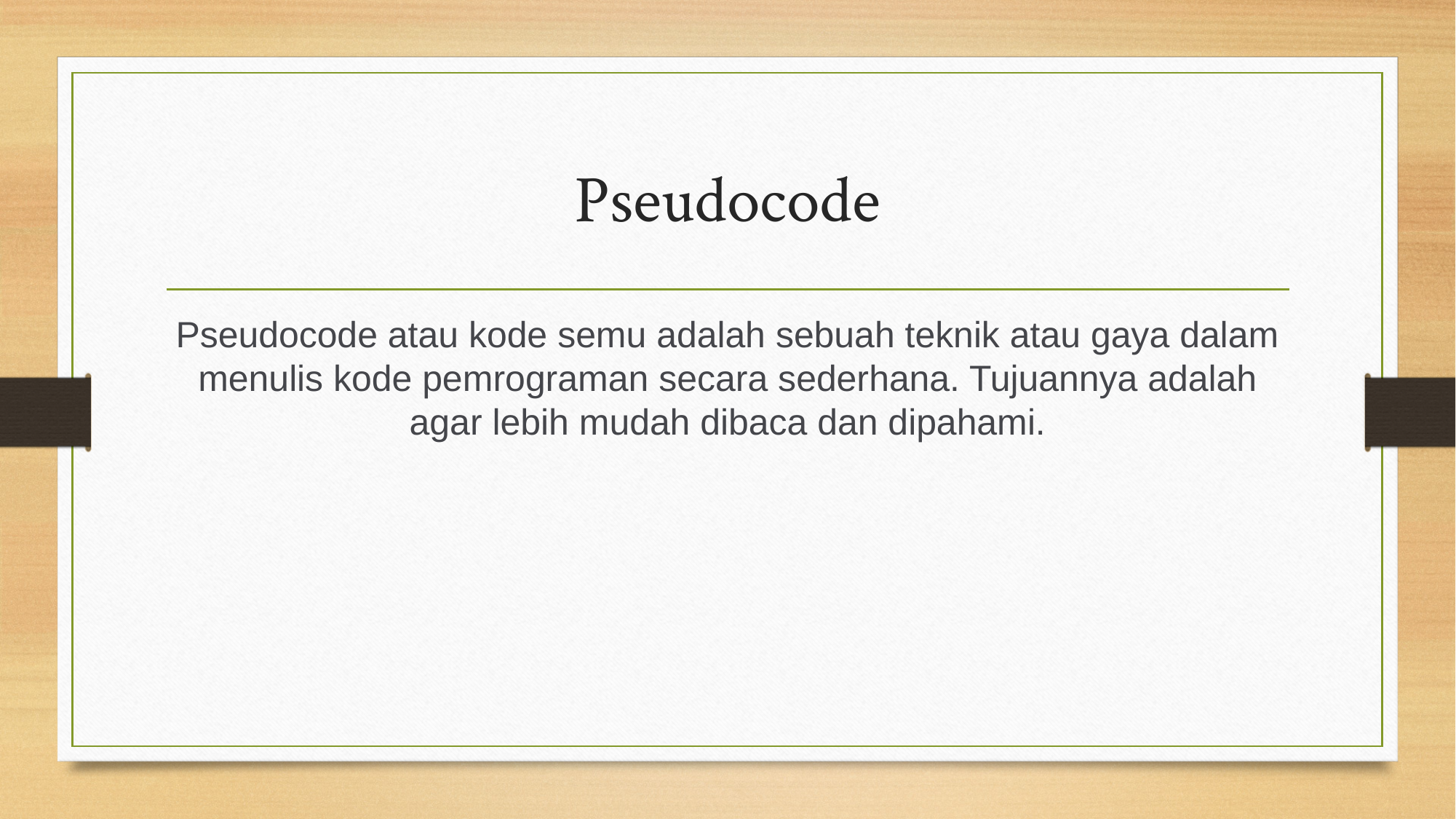

# Pseudocode
Pseudocode atau kode semu adalah sebuah teknik atau gaya dalam menulis kode pemrograman secara sederhana. Tujuannya adalah agar lebih mudah dibaca dan dipahami.